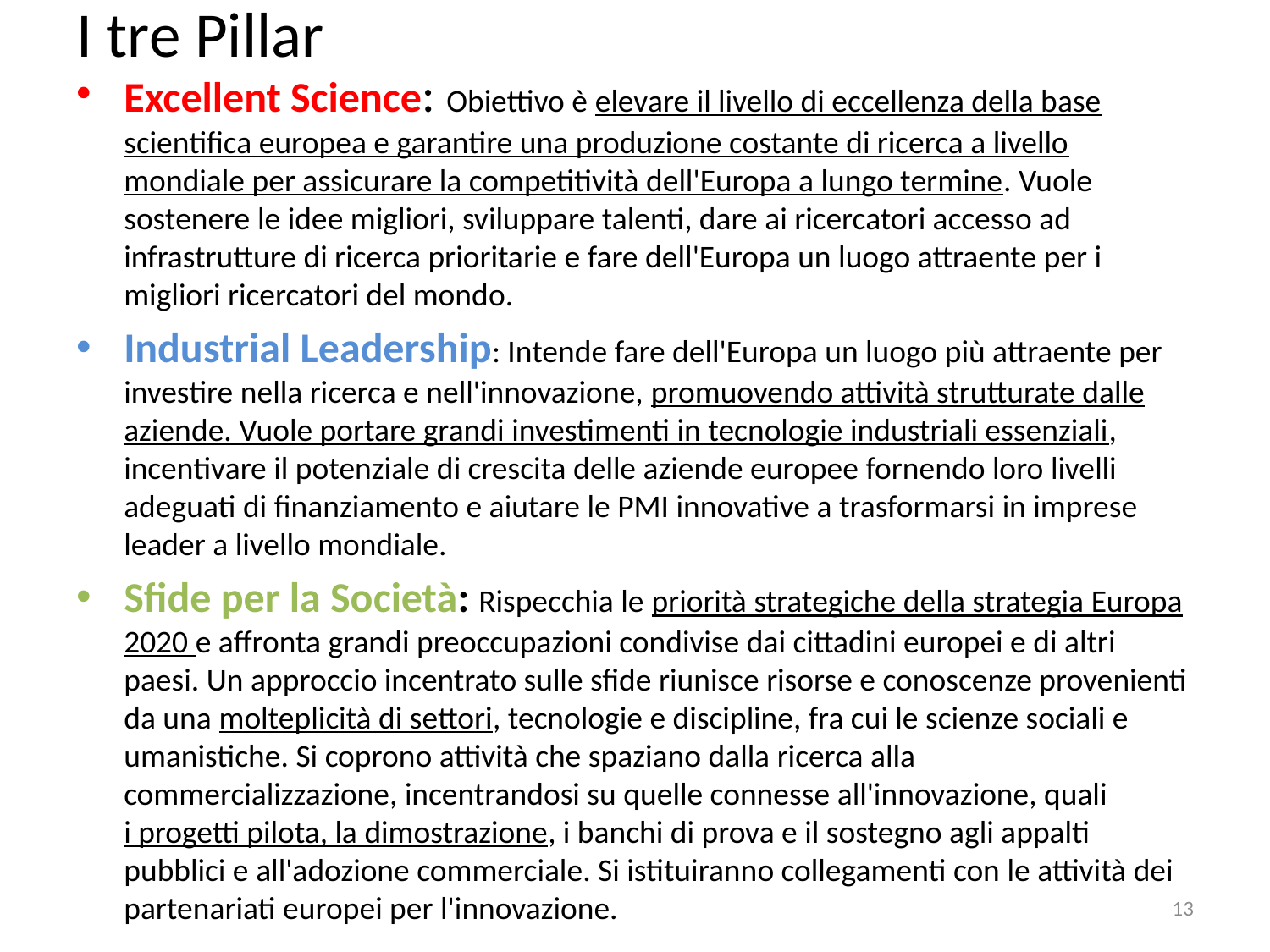

# I tre Pillar
Excellent Science: Obiettivo è elevare il livello di eccellenza della base scientifica europea e garantire una produzione costante di ricerca a livello mondiale per assicurare la competitività dell'Europa a lungo termine. Vuole sostenere le idee migliori, sviluppare talenti, dare ai ricercatori accesso ad infrastrutture di ricerca prioritarie e fare dell'Europa un luogo attraente per i migliori ricercatori del mondo.
Industrial Leadership: Intende fare dell'Europa un luogo più attraente per investire nella ricerca e nell'innovazione, promuovendo attività strutturate dalle aziende. Vuole portare grandi investimenti in tecnologie industriali essenziali, incentivare il potenziale di crescita delle aziende europee fornendo loro livelli adeguati di finanziamento e aiutare le PMI innovative a trasformarsi in imprese leader a livello mondiale.
Sfide per la Società: Rispecchia le priorità strategiche della strategia Europa 2020 e affronta grandi preoccupazioni condivise dai cittadini europei e di altri paesi. Un approccio incentrato sulle sfide riunisce risorse e conoscenze provenienti da una molteplicità di settori, tecnologie e discipline, fra cui le scienze sociali e umanistiche. Si coprono attività che spaziano dalla ricerca alla commercializzazione, incentrandosi su quelle connesse all'innovazione, quali i progetti pilota, la dimostrazione, i banchi di prova e il sostegno agli appalti pubblici e all'adozione commerciale. Si istituiranno collegamenti con le attività dei partenariati europei per l'innovazione.

13